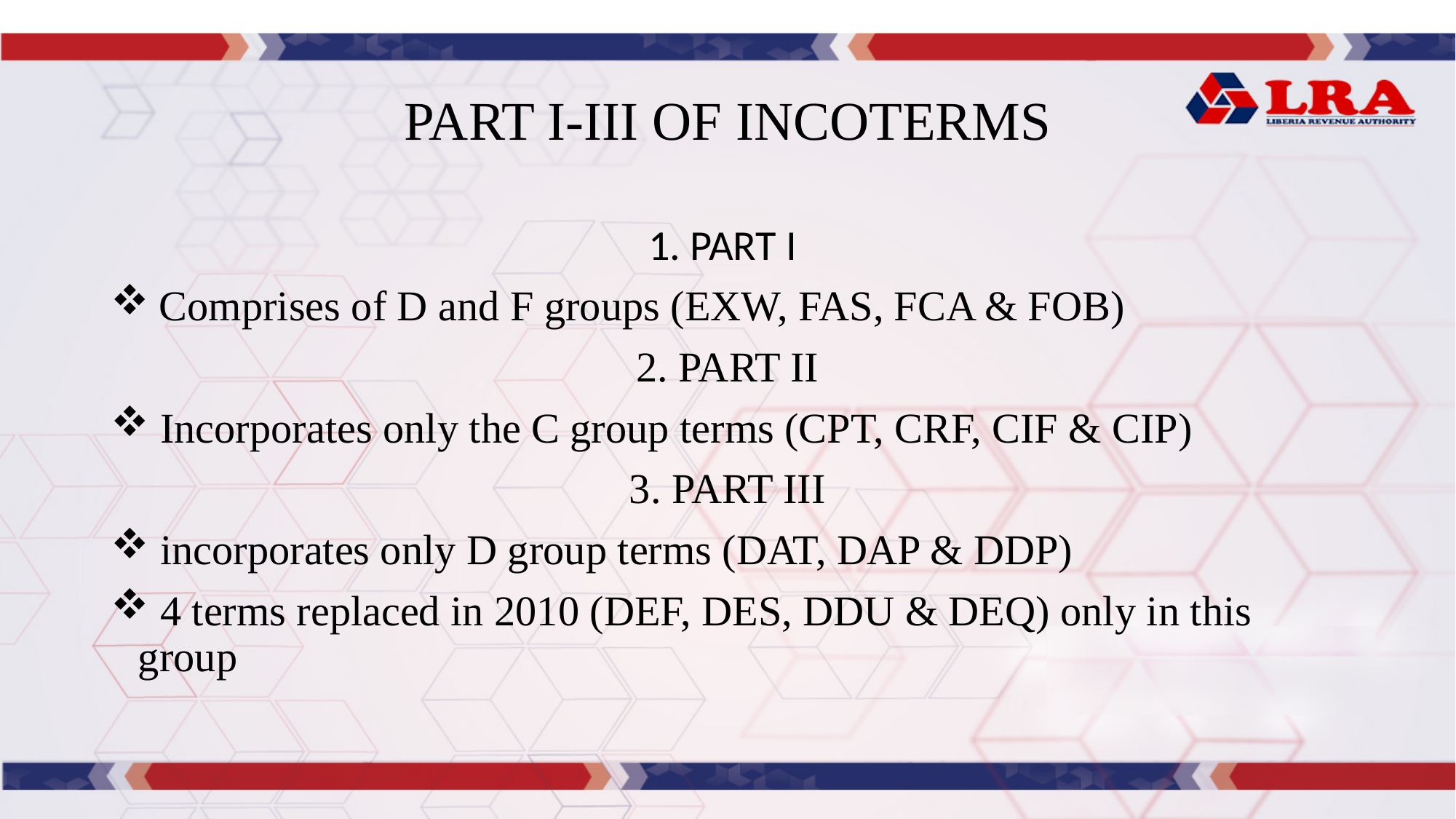

# PART I-III OF INCOTERMS
1. PART I
 Comprises of D and F groups (EXW, FAS, FCA & FOB)
2. PART II
 Incorporates only the C group terms (CPT, CRF, CIF & CIP)
3. PART III
 incorporates only D group terms (DAT, DAP & DDP)
 4 terms replaced in 2010 (DEF, DES, DDU & DEQ) only in this group